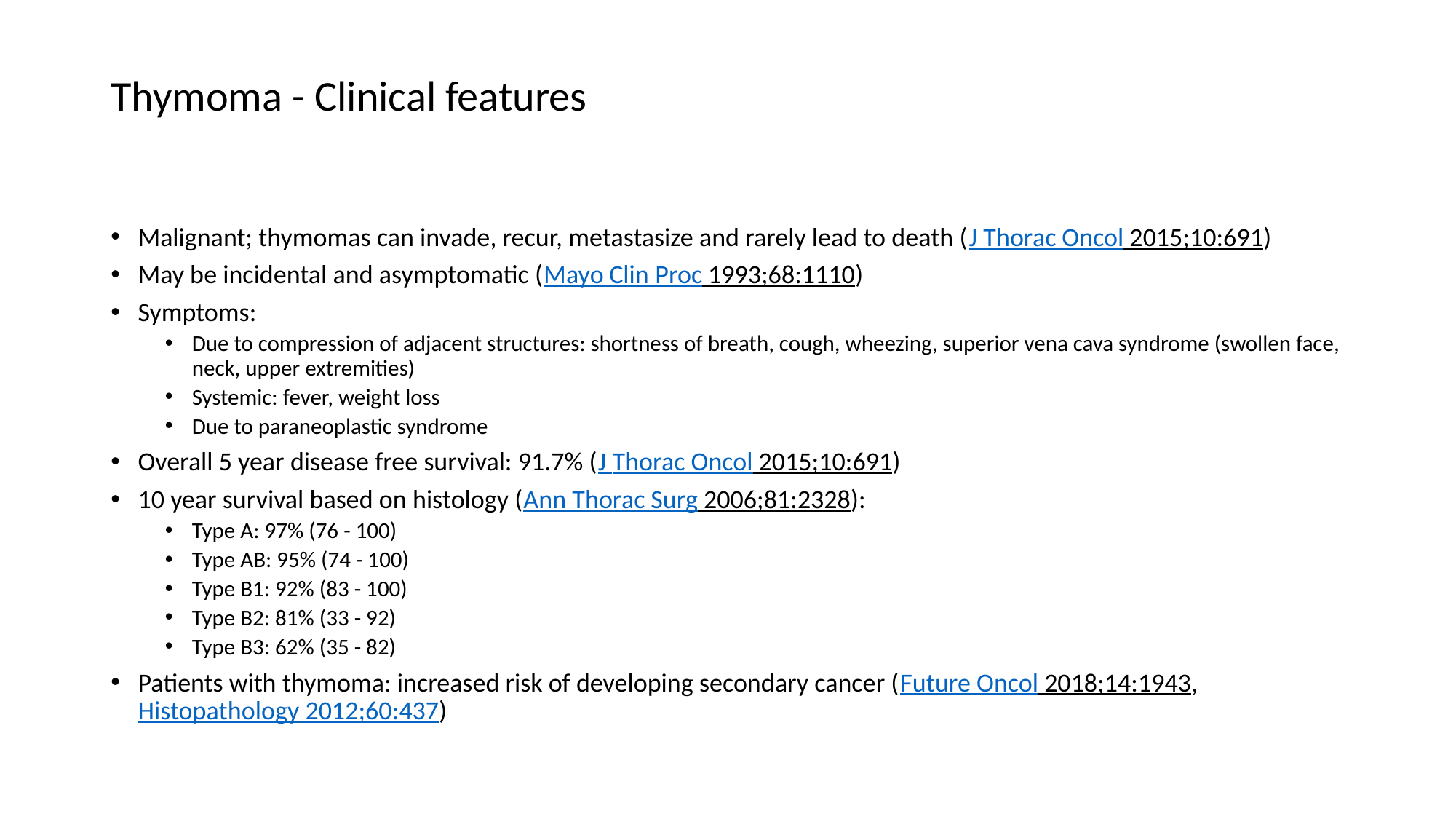

# Thymoma - Clinical features
Malignant; thymomas can invade, recur, metastasize and rarely lead to death (J Thorac Oncol 2015;10:691)
May be incidental and asymptomatic (Mayo Clin Proc 1993;68:1110)
Symptoms:
Due to compression of adjacent structures: shortness of breath, cough, wheezing, superior vena cava syndrome (swollen face, neck, upper extremities)
Systemic: fever, weight loss
Due to paraneoplastic syndrome
Overall 5 year disease free survival: 91.7% (J Thorac Oncol 2015;10:691)
10 year survival based on histology (Ann Thorac Surg 2006;81:2328):
Type A: 97% (76 - 100)
Type AB: 95% (74 - 100)
Type B1: 92% (83 - 100)
Type B2: 81% (33 - 92)
Type B3: 62% (35 - 82)
Patients with thymoma: increased risk of developing secondary cancer (Future Oncol 2018;14:1943, Histopathology 2012;60:437)